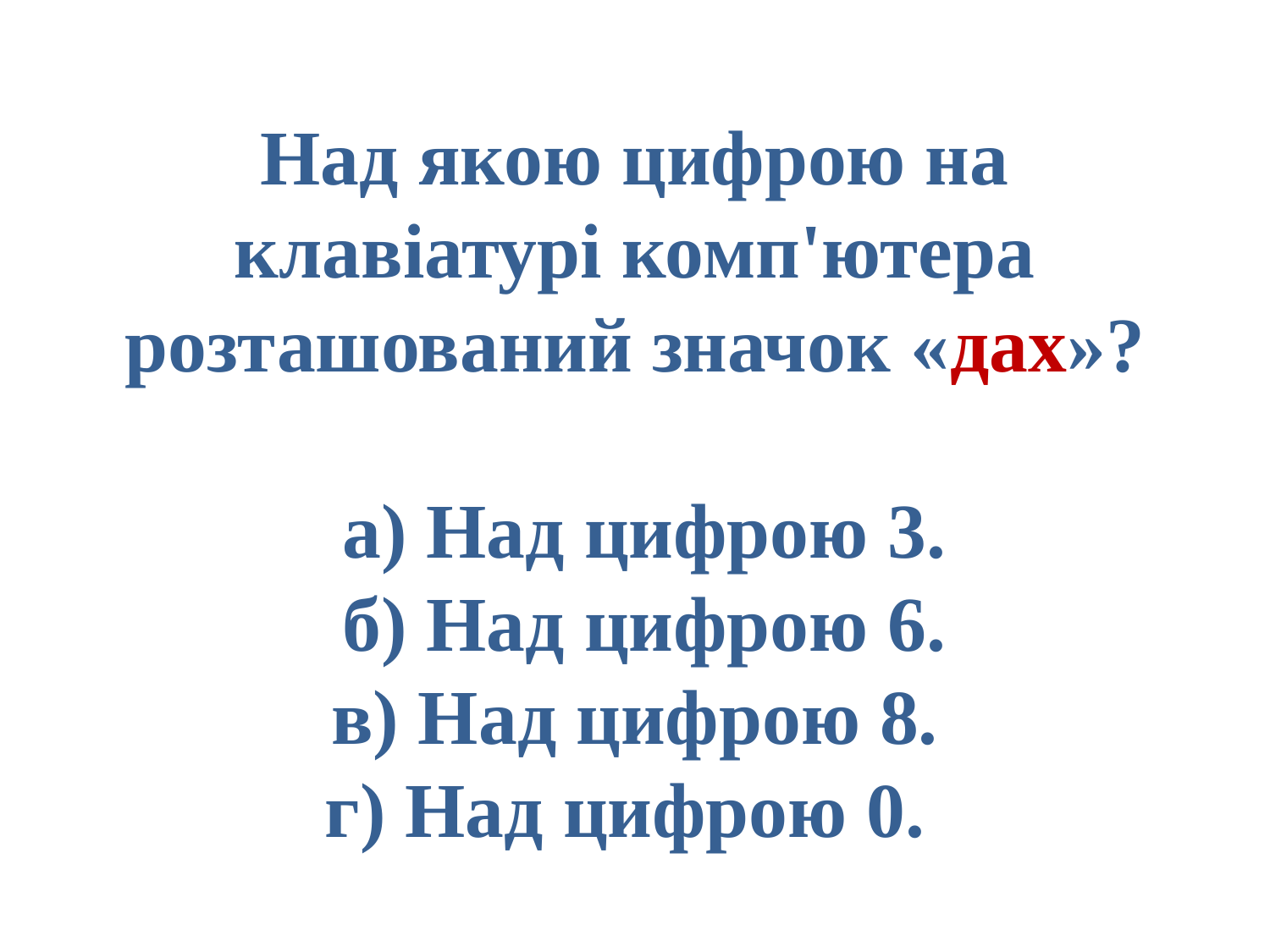

# Над якою цифрою на клавіатурі комп'ютера розташований значок «дах»? а) Над цифрою 3. б) Над цифрою 6. в) Над цифрою 8. г) Над цифрою 0.